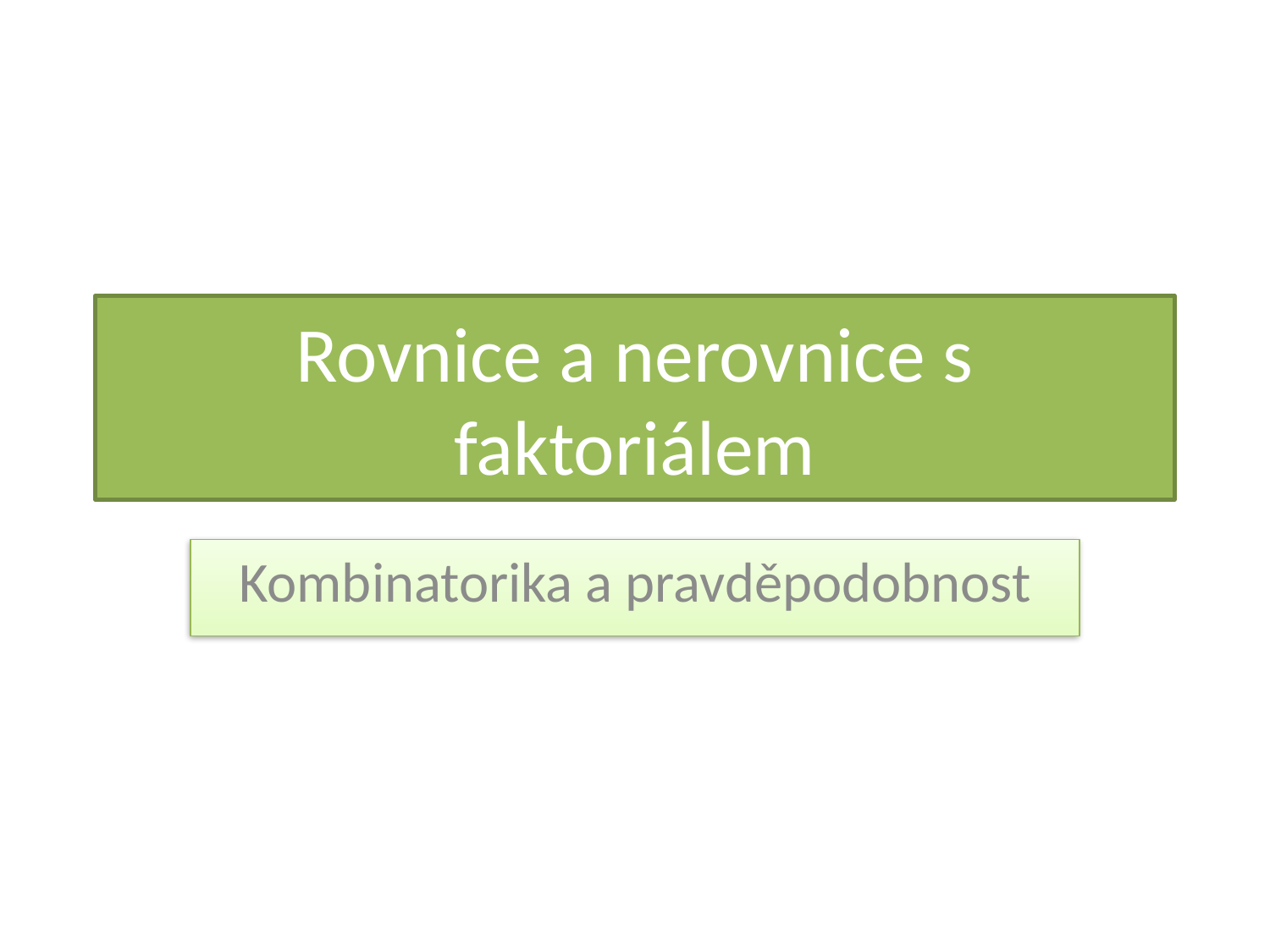

# Rovnice a nerovnice s faktoriálem
Kombinatorika a pravděpodobnost